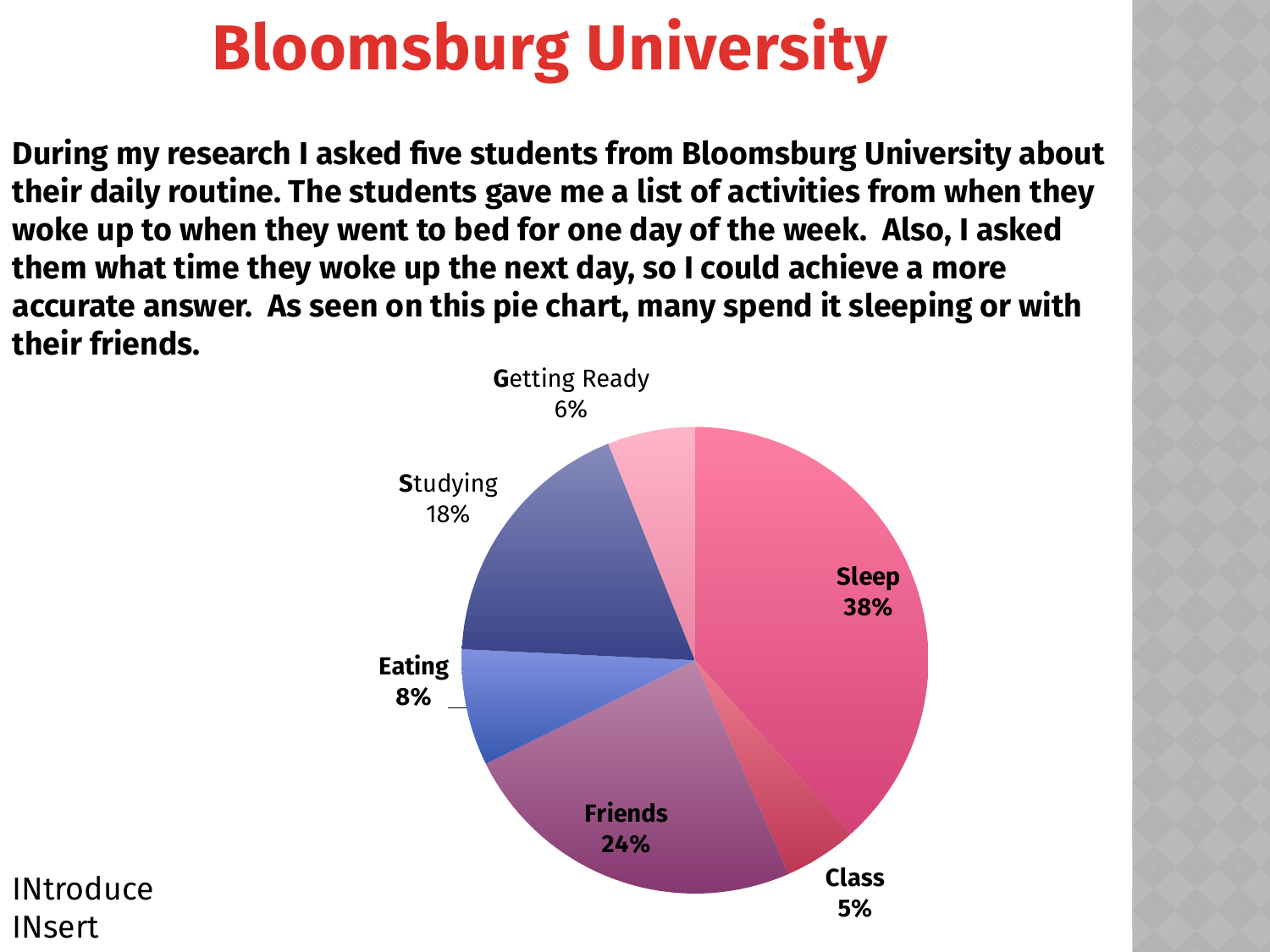

Bloomsburg University
During my research I asked five students from Bloomsburg University about their daily routine. The students gave me a list of activities from when they woke up to when they went to bed for one day of the week.  Also, I asked them what time they woke up the next day, so I could achieve a more accurate answer.  As seen on this pie chart, many spend it sleeping or with their friends.

### Chart

| Category |  |  |  |  |  |
|---|---|---|---|---|---|
| Sleep | 9.5 | 10.75 | 9.0 | 8.75 | None |
| Class | 1.25 | 4.5 | 3.75 | 2.75 | None |
| Friends | 6.0 | 4.95 | 2.25 | 3.25 | None |
| Clubs | 0.0 | 0.0 | 3.05 | 0.0 | None |
| Eating | 2.0 | 1.5 | 0.7500000000000013 | 1.35 | None |
| Studying | 4.5 | 1.5 | 3.65 | 0.8 | None |
| Getting Ready | 1.5 | 0.7000000000000013 | 0.5 | 0.6000000000000013 | None |
INtroduce
INsert